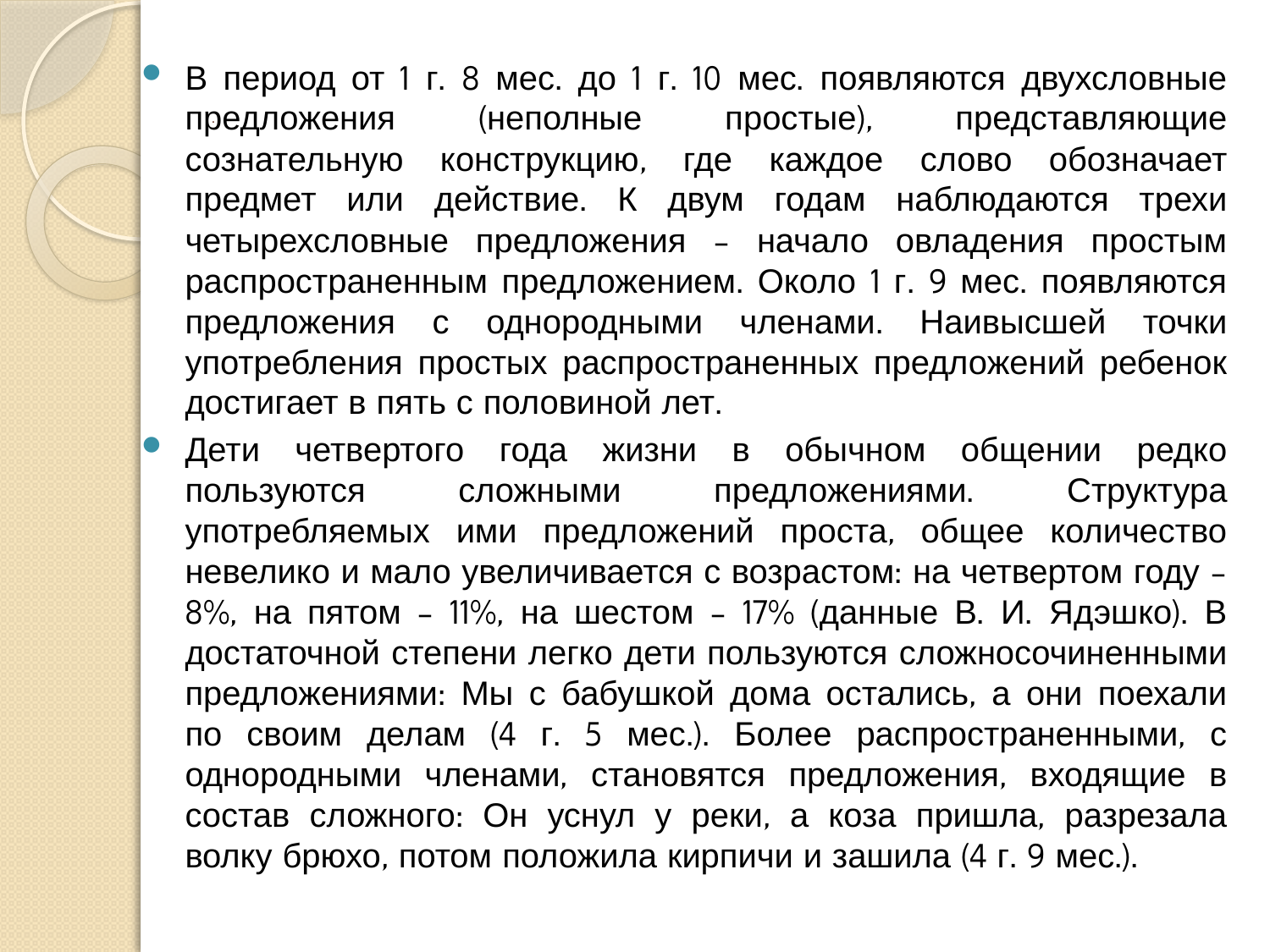

# .
В период от 1 г. 8 мес. до 1 г. 10 мес. появляются двухсловные предложения (неполные простые), представляющие сознательную конструкцию, где каждое слово обозначает предмет или действие. К двум годам наблюдаются трехи четырехсловные предложения – начало овладения простым распространенным предложением. Около 1 г. 9 мес. появляются предложения с однородными членами. Наивысшей точки употребления простых распространенных предложений ребенок достигает в пять с половиной лет.
Дети четвертого года жизни в обычном общении редко пользуются сложными предложениями. Структура употребляемых ими предложений проста, общее количество невелико и мало увеличивается с возрастом: на четвертом году – 8%, на пятом – 11%, на шестом – 17% (данные В. И. Ядэшко). В достаточной степени легко дети пользуются сложносочиненными предложениями: Мы с бабушкой дома остались, а они поехали по своим делам (4 г. 5 мес.). Более распространенными, с однородными членами, становятся предложения, входящие в состав сложного: Он уснул у реки, а коза пришла, разрезала волку брюхо, потом положила кирпичи и зашила (4 г. 9 мес.).